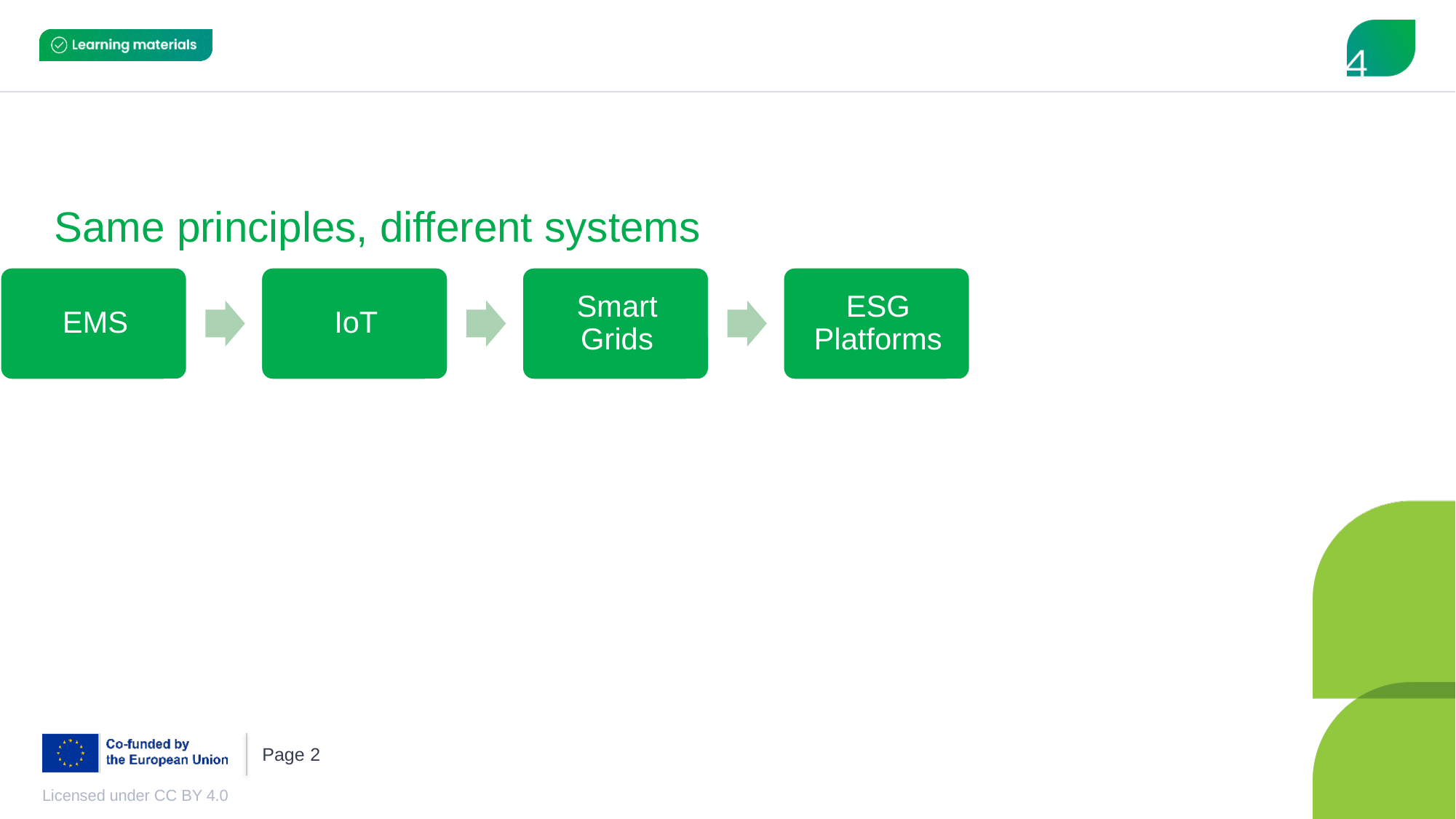

EMS

IoT

Smart Grids

ESG Platforms
# Same principles, different systems